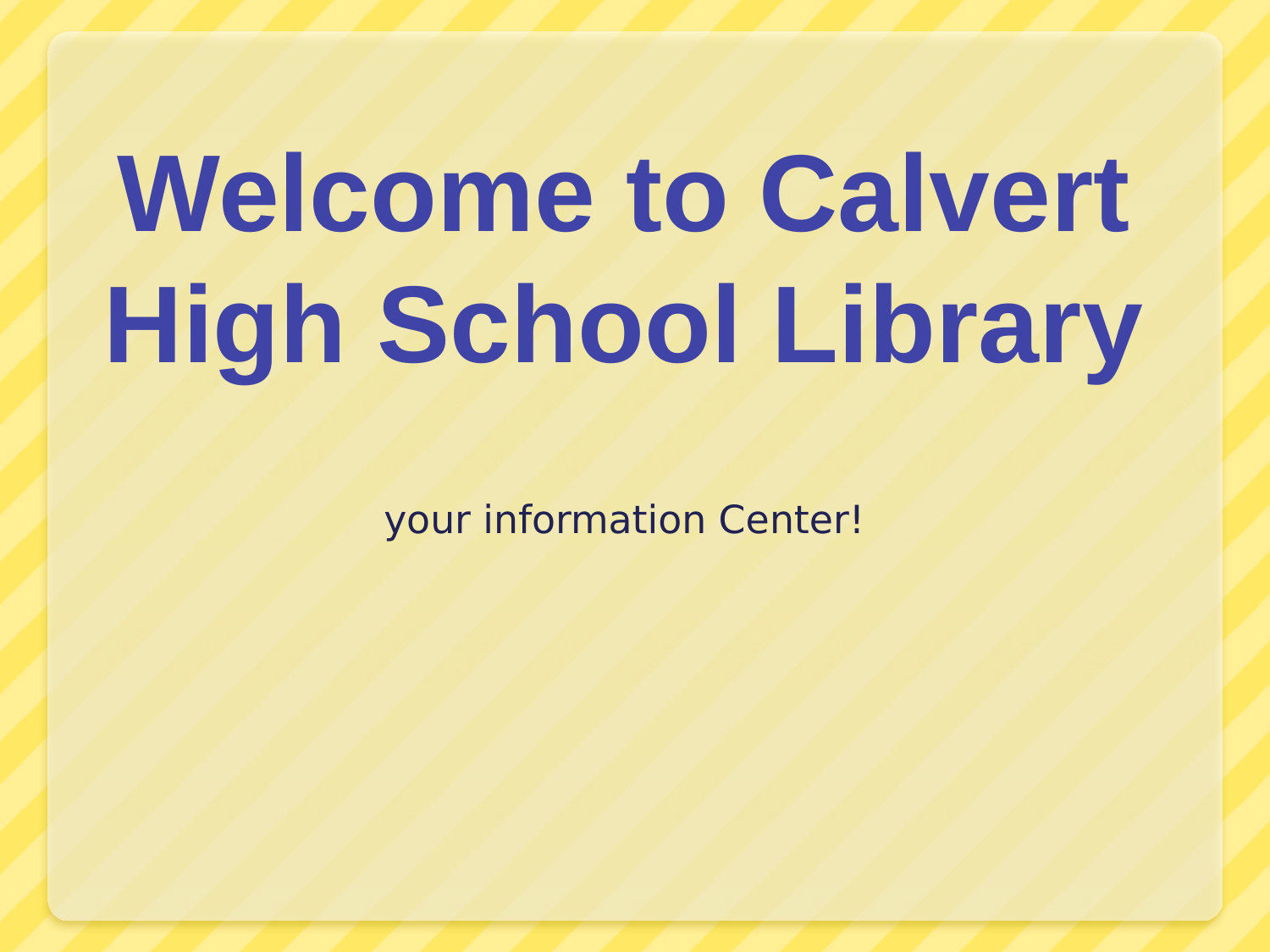

# Welcome to Calvert High School Library
your information Center!